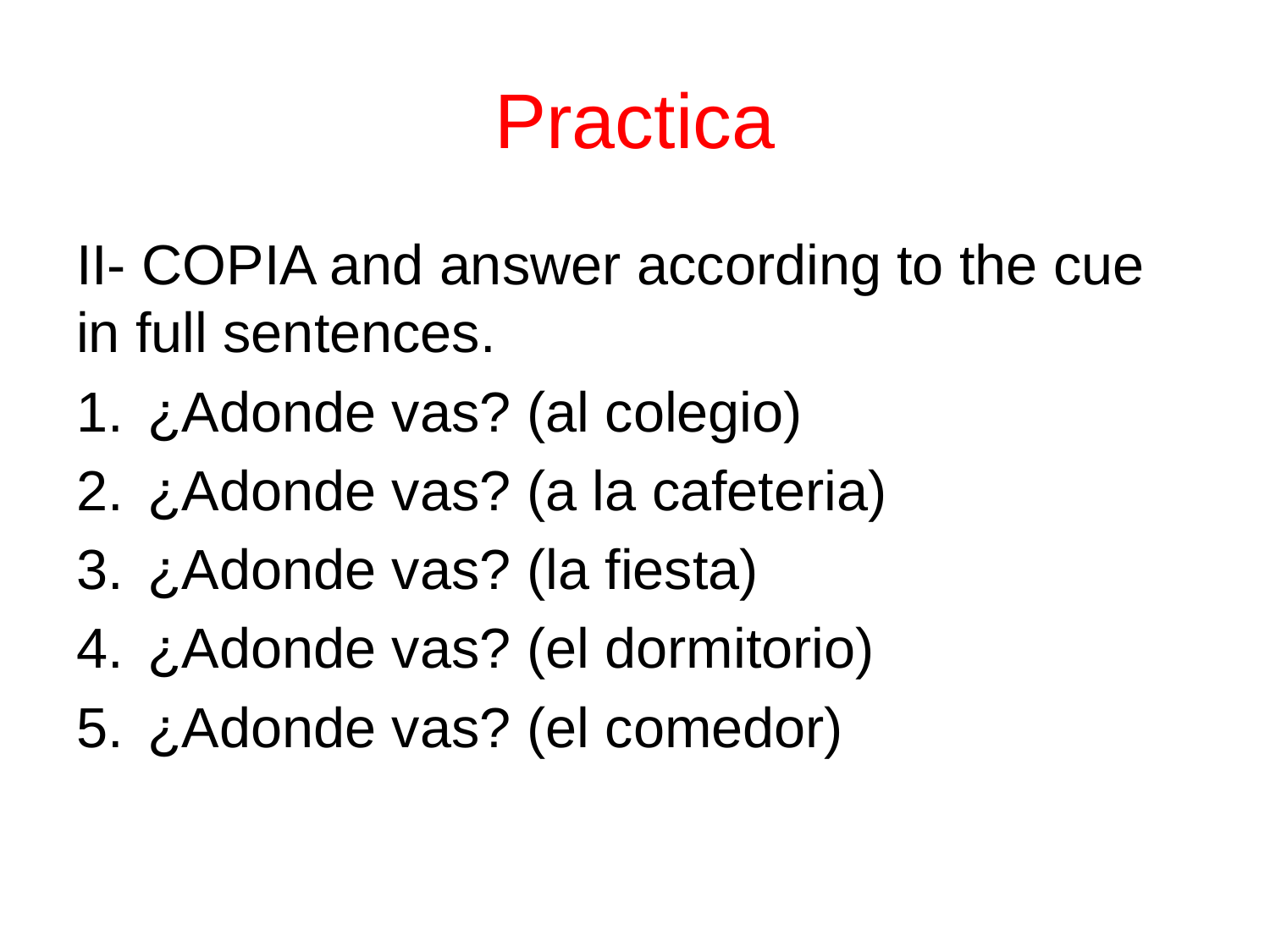

# Practica
II- COPIA and answer according to the cue in full sentences.
¿Adonde vas? (al colegio)
¿Adonde vas? (a la cafeteria)
¿Adonde vas? (la fiesta)
¿Adonde vas? (el dormitorio)
¿Adonde vas? (el comedor)